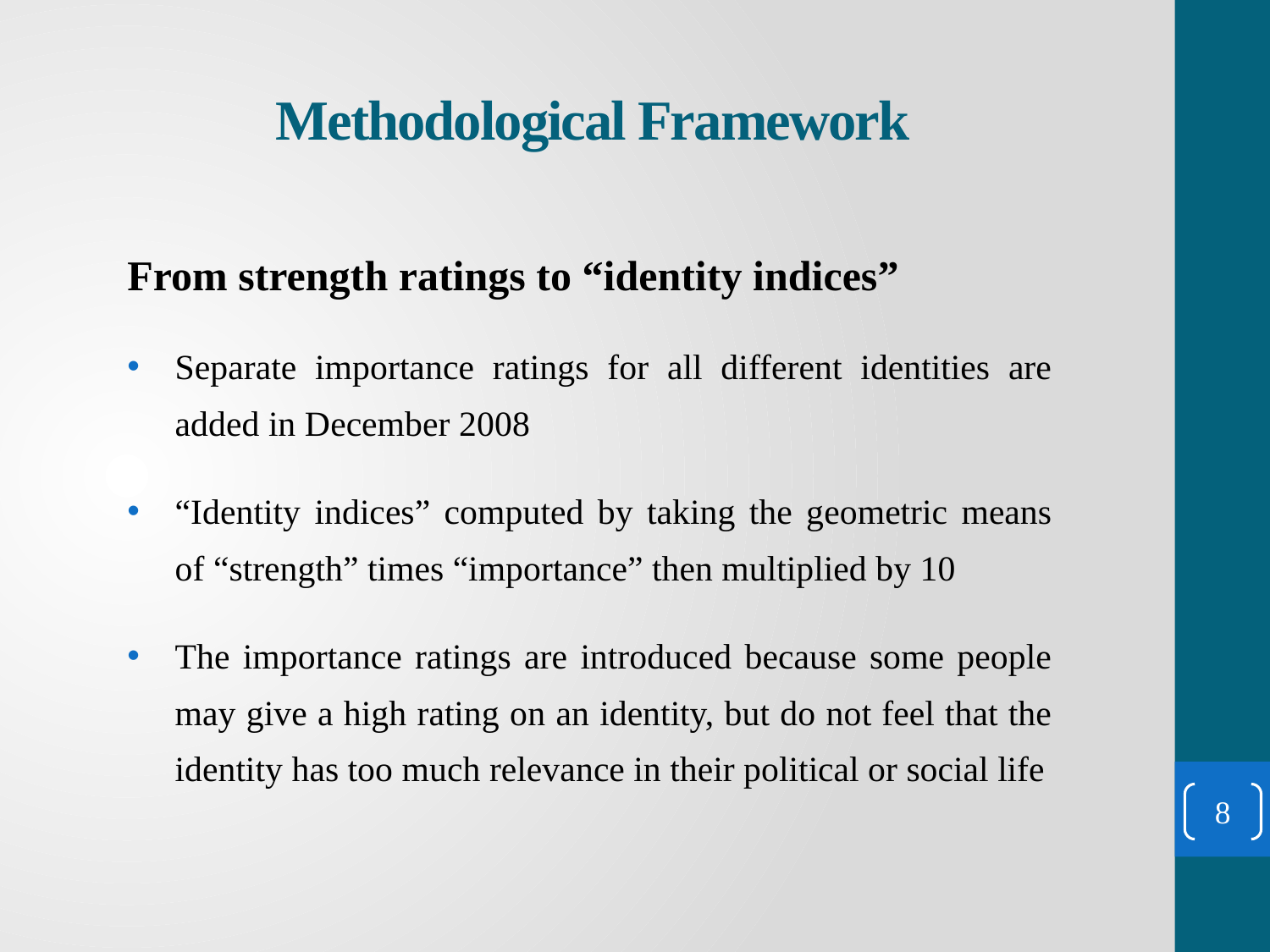

# Methodological Framework
From strength ratings to “identity indices”
Separate importance ratings for all different identities are added in December 2008
“Identity indices” computed by taking the geometric means of “strength” times “importance” then multiplied by 10
The importance ratings are introduced because some people may give a high rating on an identity, but do not feel that the identity has too much relevance in their political or social life
8